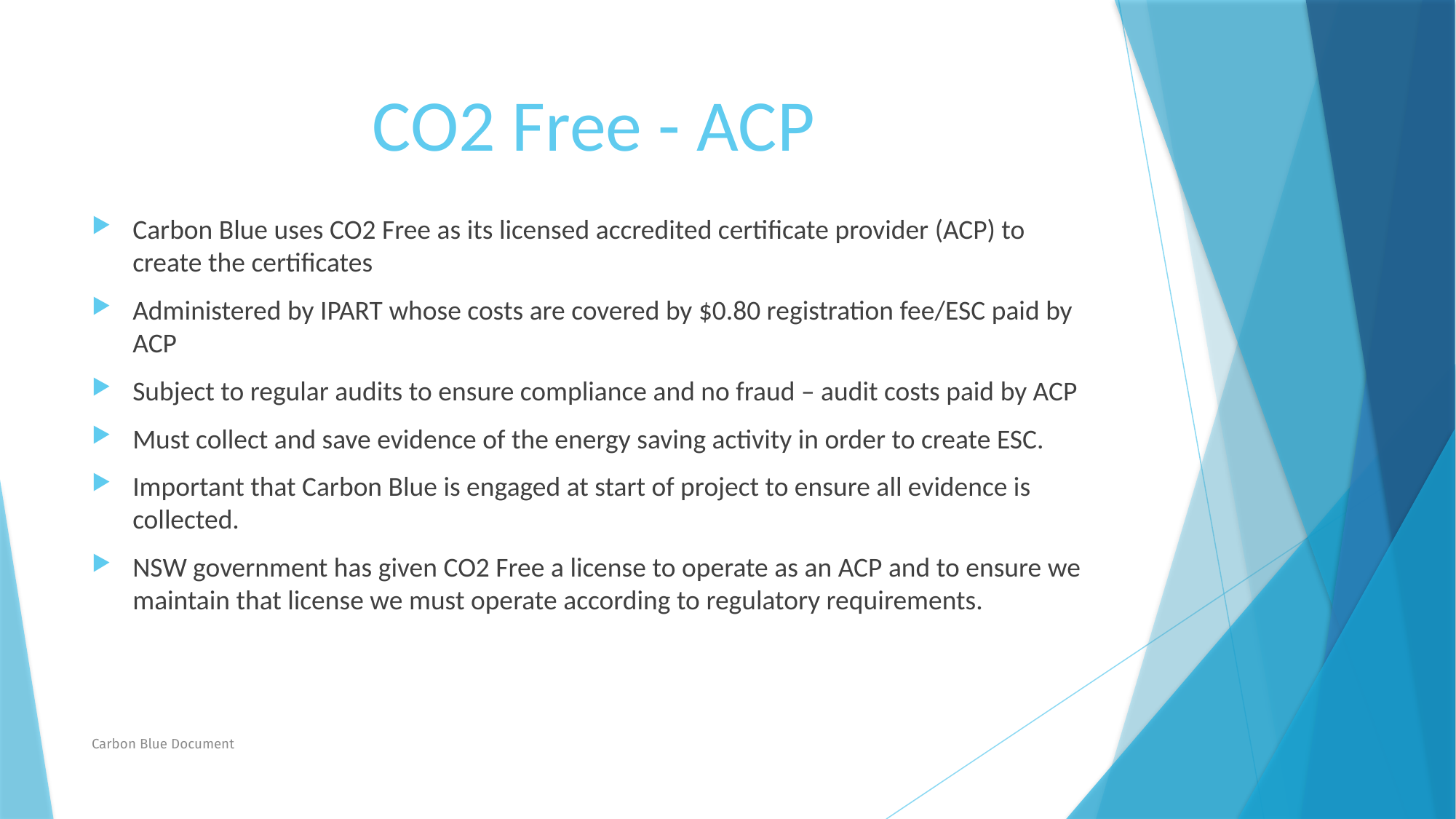

# CO2 Free - ACP
Carbon Blue uses CO2 Free as its licensed accredited certificate provider (ACP) to create the certificates
Administered by IPART whose costs are covered by $0.80 registration fee/ESC paid by ACP
Subject to regular audits to ensure compliance and no fraud – audit costs paid by ACP
Must collect and save evidence of the energy saving activity in order to create ESC.
Important that Carbon Blue is engaged at start of project to ensure all evidence is collected.
NSW government has given CO2 Free a license to operate as an ACP and to ensure we maintain that license we must operate according to regulatory requirements.

Carbon Blue Document